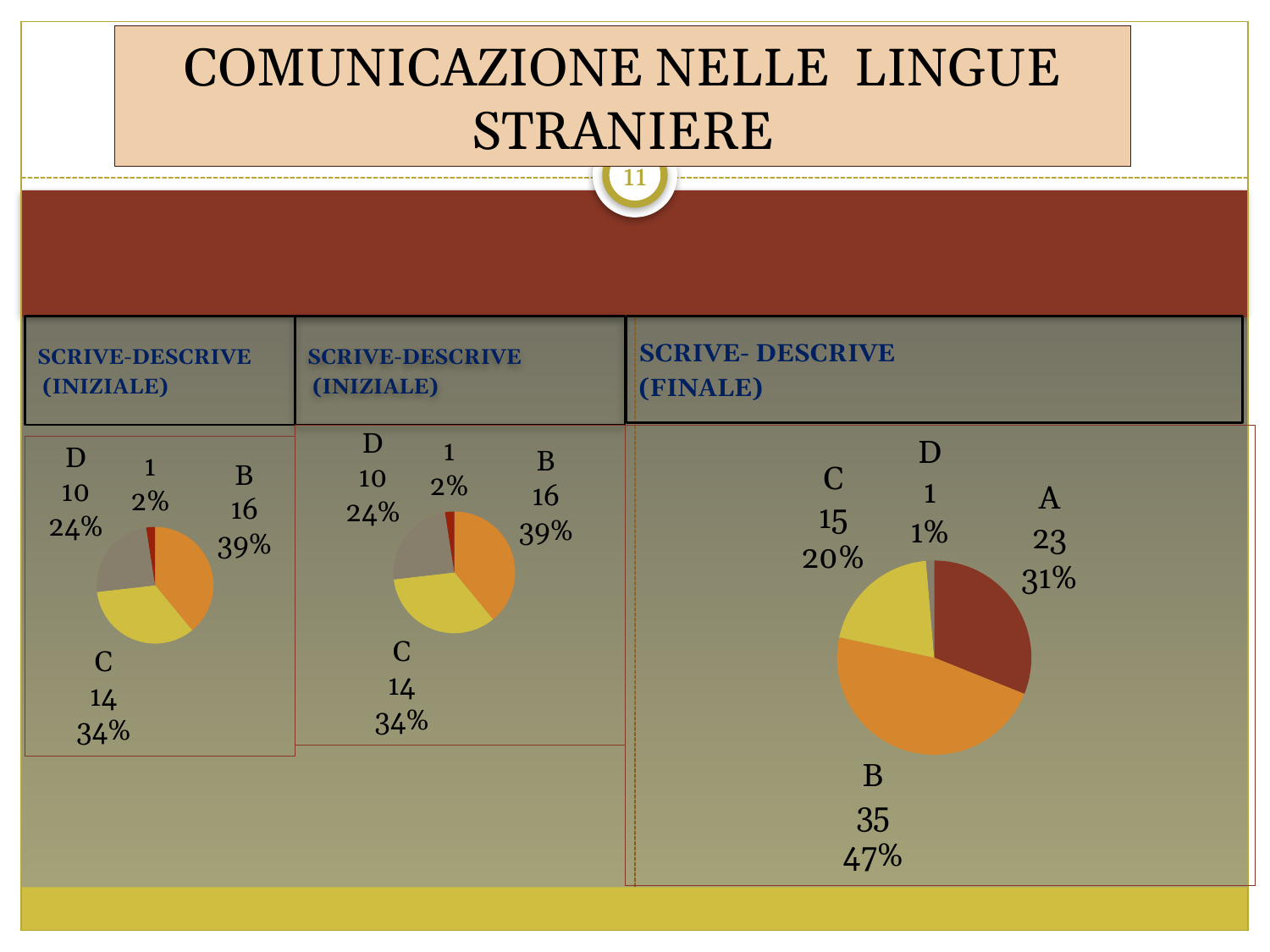

# COMUNICAZIONE NELLE  LINGUE STRANIERE
11
SCRIVE-DESCRIVE
 (INIZIALE)
SCRIVE-DESCRIVE
 (INIZIALE)
SCRIVE- DESCRIVE
(FINALE)

### Chart

| Category | Vendite |
|---|---|
| A | 0.0 |
| B | 16.0 |
| C | 14.0 |
| D | 10.0 |

### Chart

| Category | Vendite |
|---|---|
| A | 23.0 |
| B | 35.0 |
| C | 15.0 |
| D | 1.0 |

### Chart

| Category | Vendite |
|---|---|
| A | 0.0 |
| B | 16.0 |
| C | 14.0 |
| D | 10.0 |